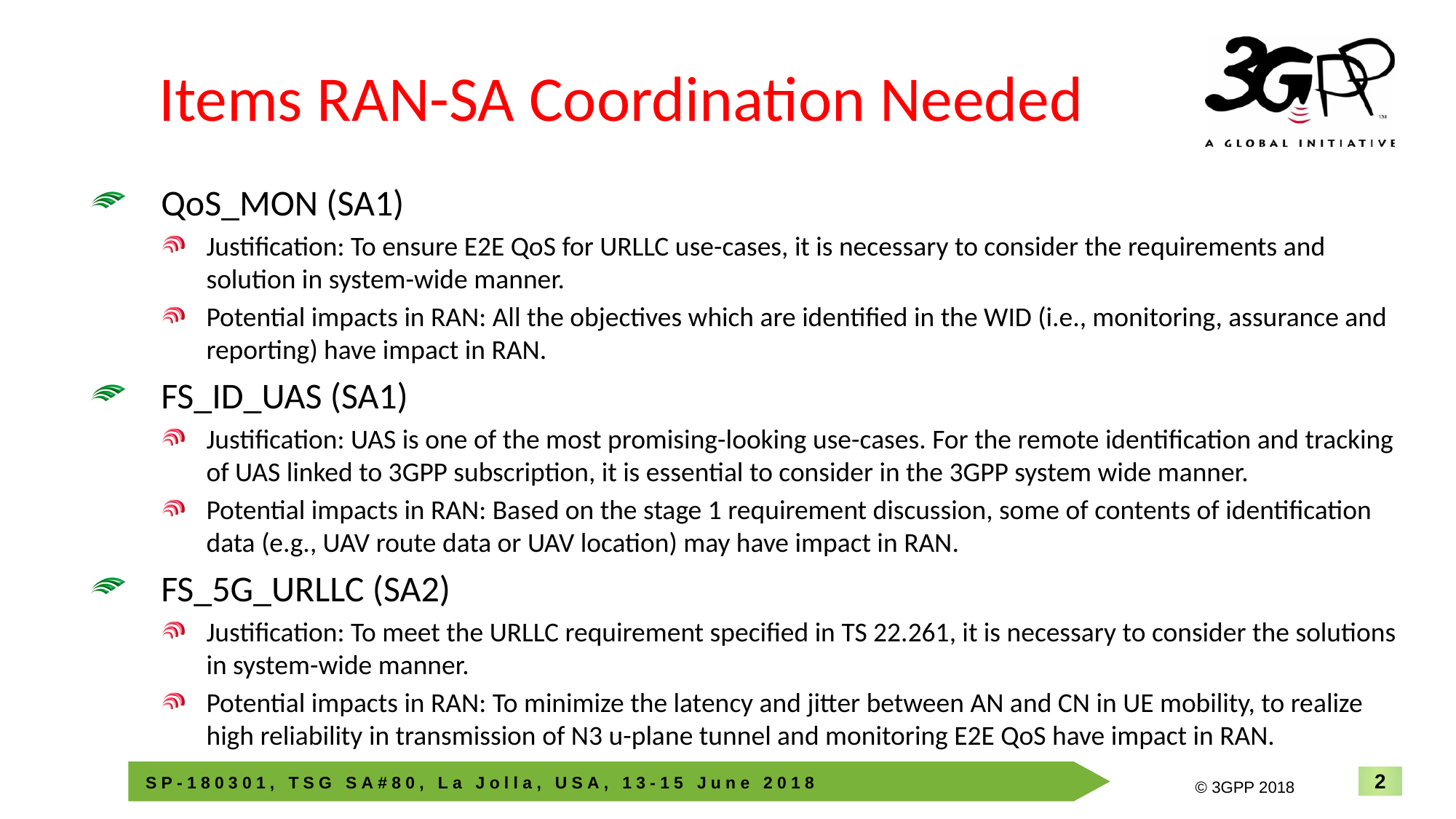

# Items RAN-SA Coordination Needed
QoS_MON (SA1)
Justification: To ensure E2E QoS for URLLC use-cases, it is necessary to consider the requirements and solution in system-wide manner.
Potential impacts in RAN: All the objectives which are identified in the WID (i.e., monitoring, assurance and reporting) have impact in RAN.
FS_ID_UAS (SA1)
Justification: UAS is one of the most promising-looking use-cases. For the remote identification and tracking of UAS linked to 3GPP subscription, it is essential to consider in the 3GPP system wide manner.
Potential impacts in RAN: Based on the stage 1 requirement discussion, some of contents of identification data (e.g., UAV route data or UAV location) may have impact in RAN.
FS_5G_URLLC (SA2)
Justification: To meet the URLLC requirement specified in TS 22.261, it is necessary to consider the solutions in system-wide manner.
Potential impacts in RAN: To minimize the latency and jitter between AN and CN in UE mobility, to realize high reliability in transmission of N3 u-plane tunnel and monitoring E2E QoS have impact in RAN.